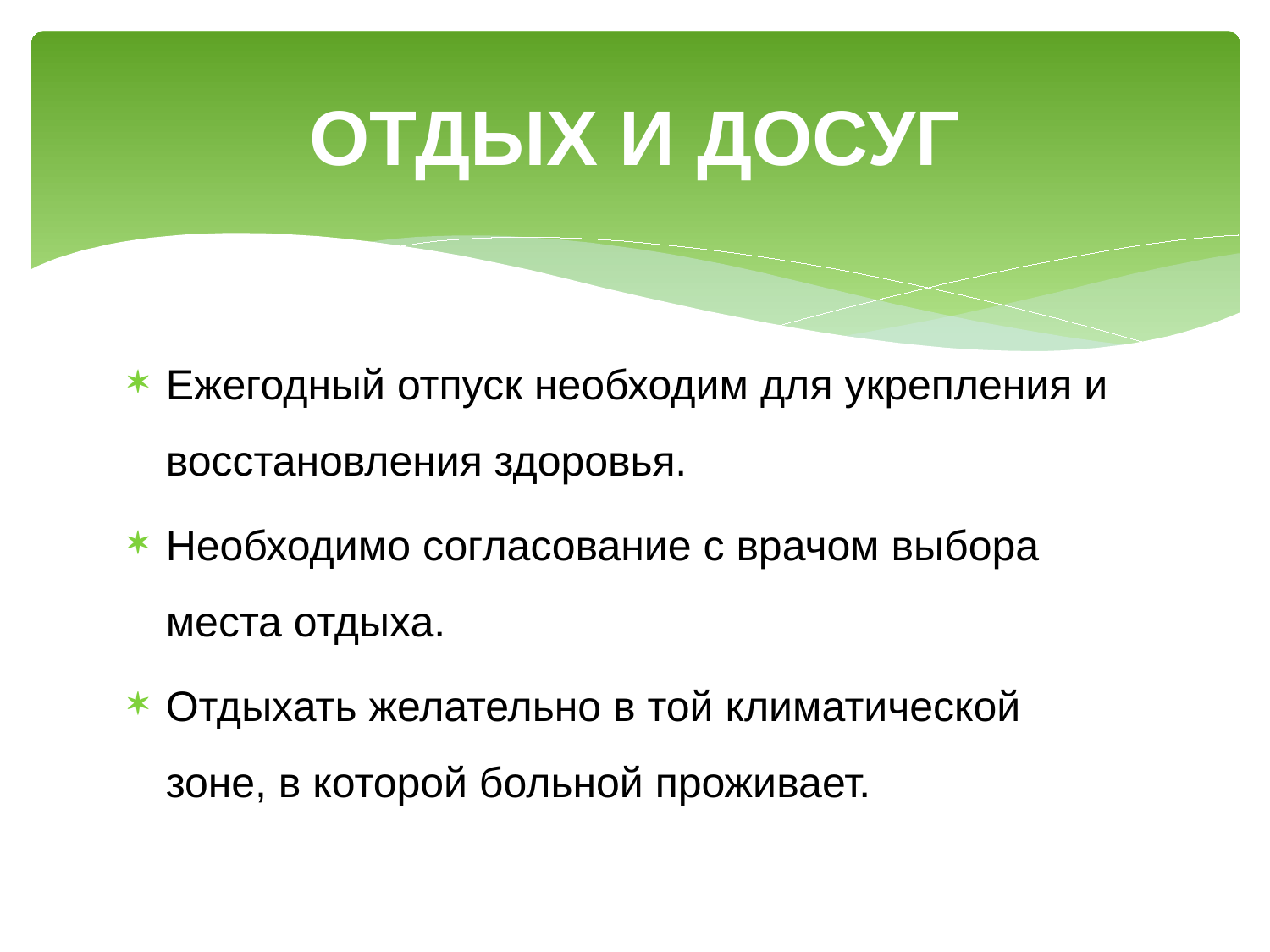

# ОТДЫХ И ДОСУГ
Ежегодный отпуск необходим для укрепления и восстановления здоровья.
Необходимо согласование с врачом выбора места отдыха.
Отдыхать желательно в той климатической зоне, в которой больной проживает.